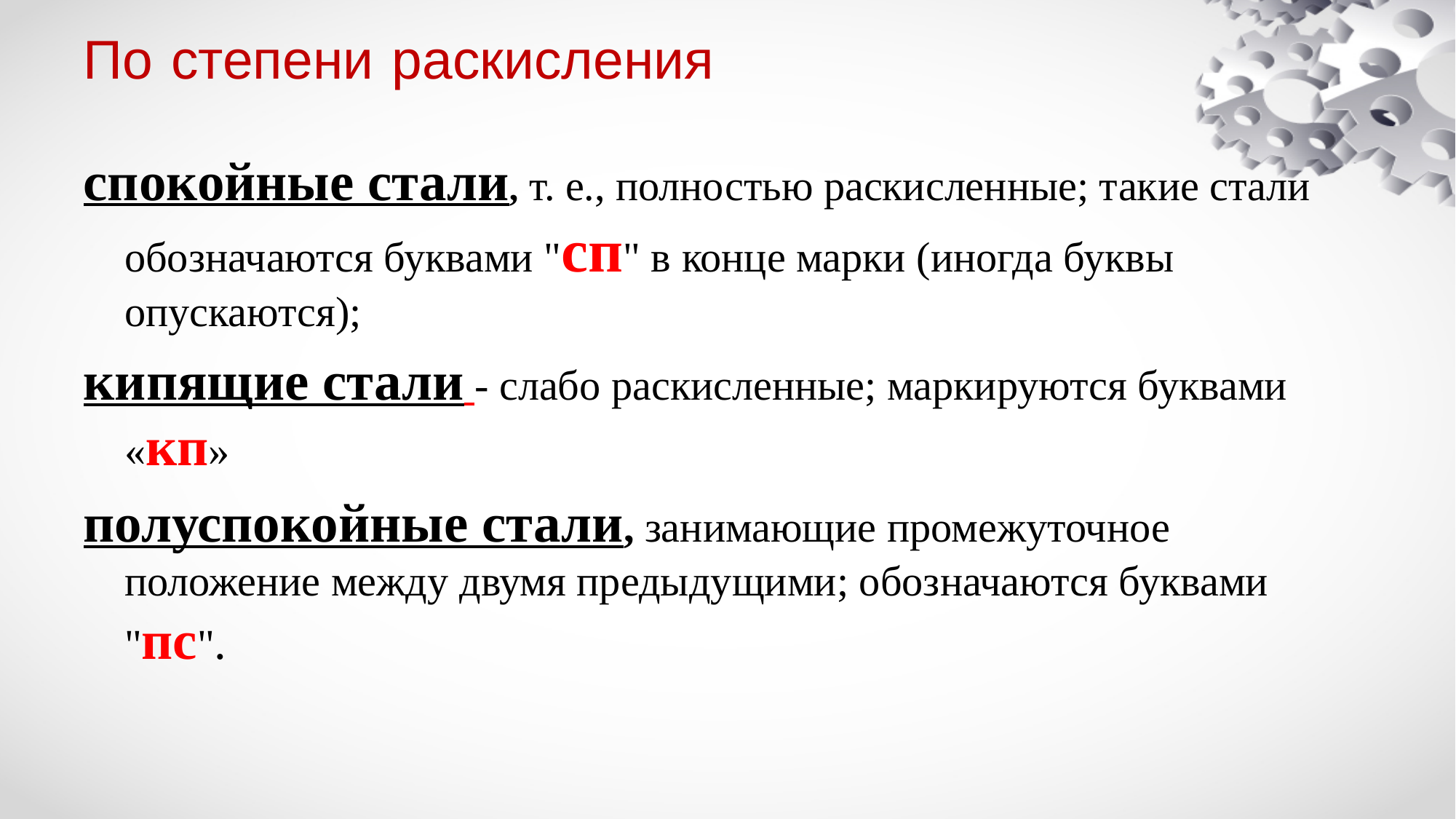

# По степени раскисления
спокойные стали, т. е., полностью раскисленные; такие стали обозначаются буквами "сп" в конце марки (иногда буквы опускаются);
кипящие стали - слабо раскисленные; маркируются буквами «кп»
полуспокойные стали, занимающие промежуточное положение между двумя предыдущими; обозначаются буквами "пс".